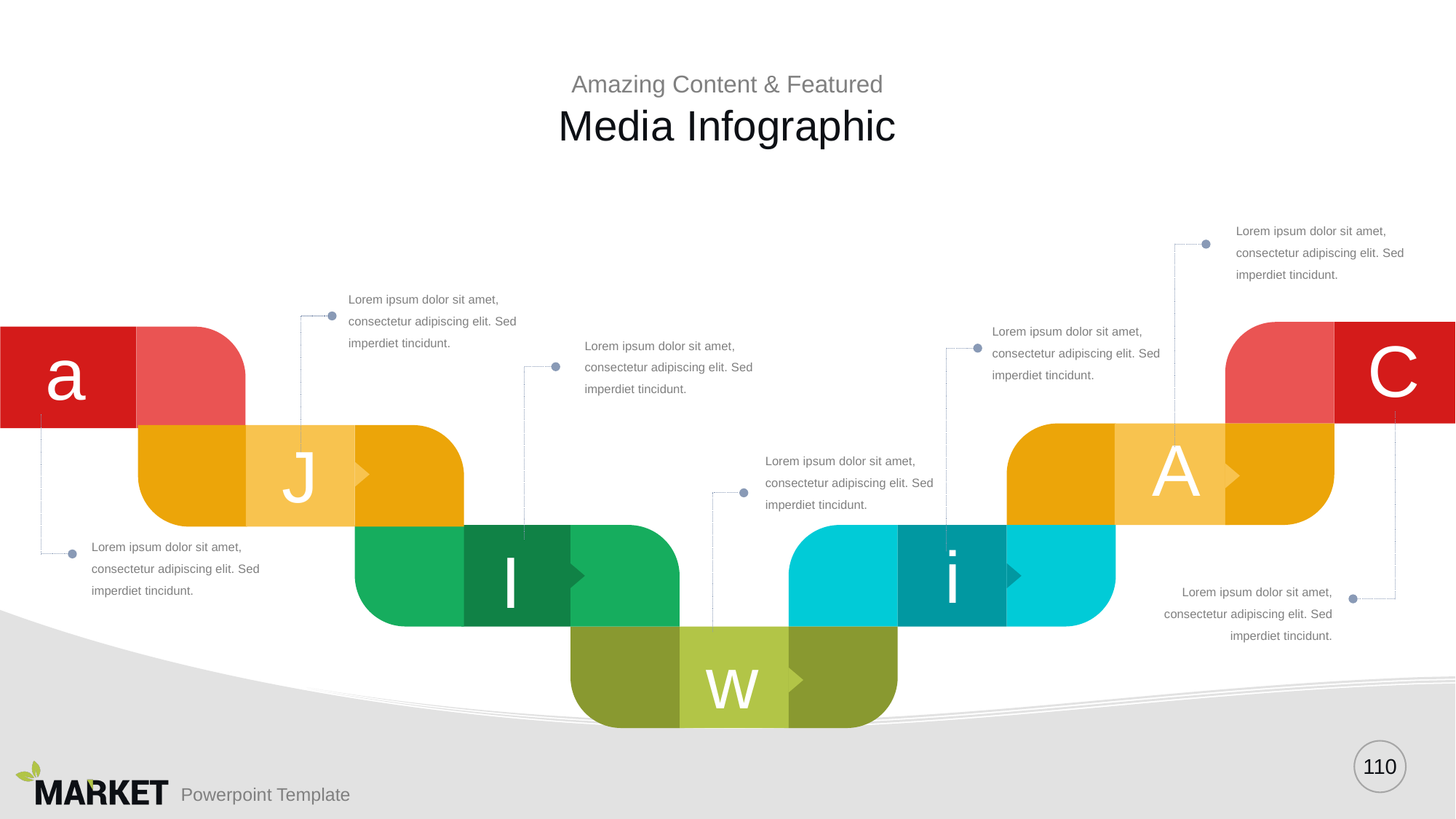

Amazing Content & Featured
# Media Infographic
Lorem ipsum dolor sit amet, consectetur adipiscing elit. Sed imperdiet tincidunt.
Lorem ipsum dolor sit amet, consectetur adipiscing elit. Sed imperdiet tincidunt.
Lorem ipsum dolor sit amet, consectetur adipiscing elit. Sed imperdiet tincidunt.
C
a

Lorem ipsum dolor sit amet, consectetur adipiscing elit. Sed imperdiet tincidunt.

Lorem ipsum dolor sit amet, consectetur adipiscing elit. Sed imperdiet tincidunt.
Lorem ipsum dolor sit amet, consectetur adipiscing elit. Sed imperdiet tincidunt.
A

J

Lorem ipsum dolor sit amet, consectetur adipiscing elit. Sed imperdiet tincidunt.

i
I

w